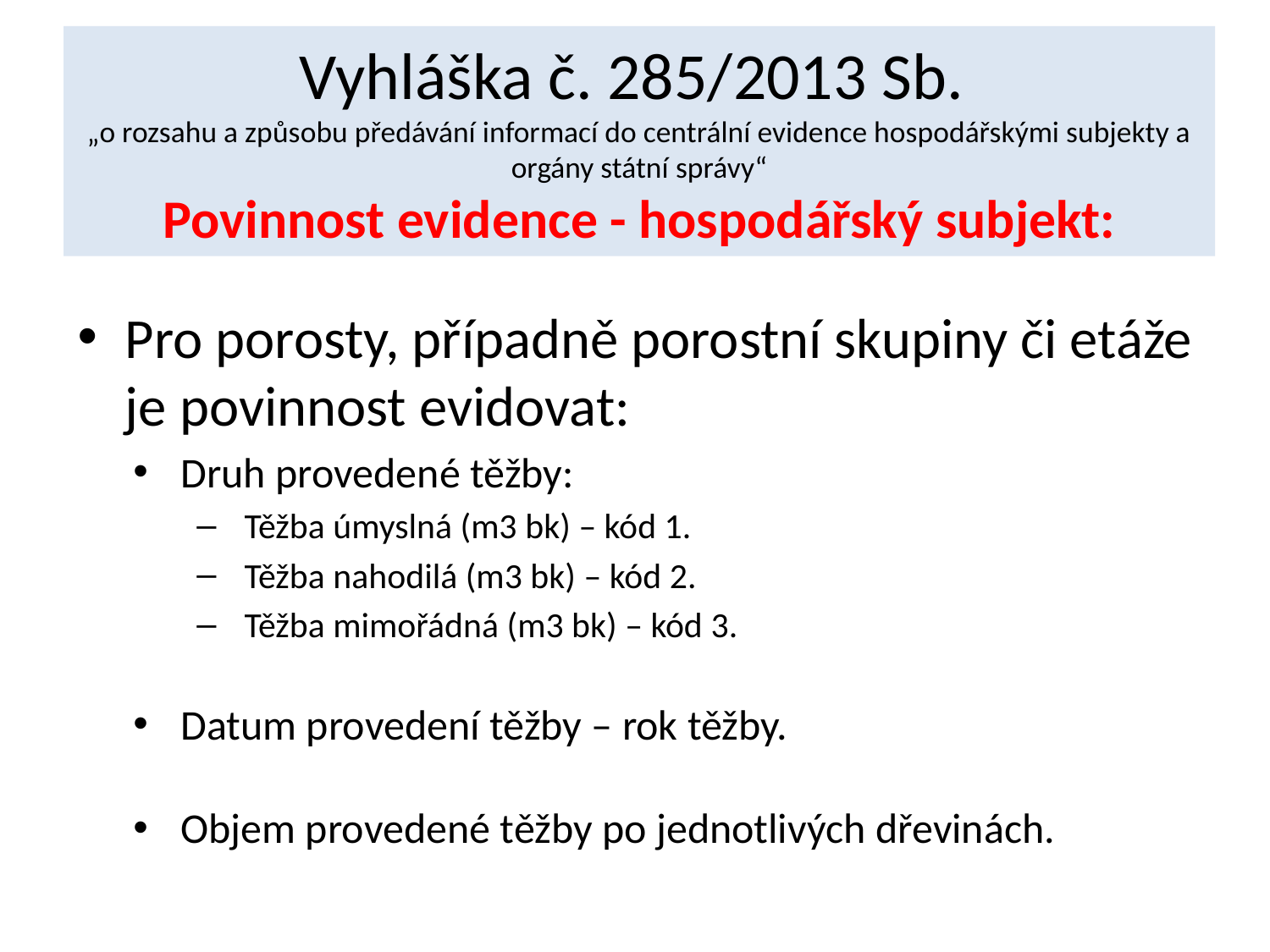

# Vyhláška č. 285/2013 Sb. „o rozsahu a způsobu předávání informací do centrální evidence hospodářskými subjekty a orgány státní správy“ Povinnost evidence - hospodářský subjekt:

Pro porosty, případně porostní skupiny či etáže je povinnost evidovat:
Druh provedené těžby:
Těžba úmyslná (m3 bk) – kód 1.
Těžba nahodilá (m3 bk) – kód 2.
Těžba mimořádná (m3 bk) – kód 3.

Datum provedení těžby – rok těžby.

Objem provedené těžby po jednotlivých dřevinách.